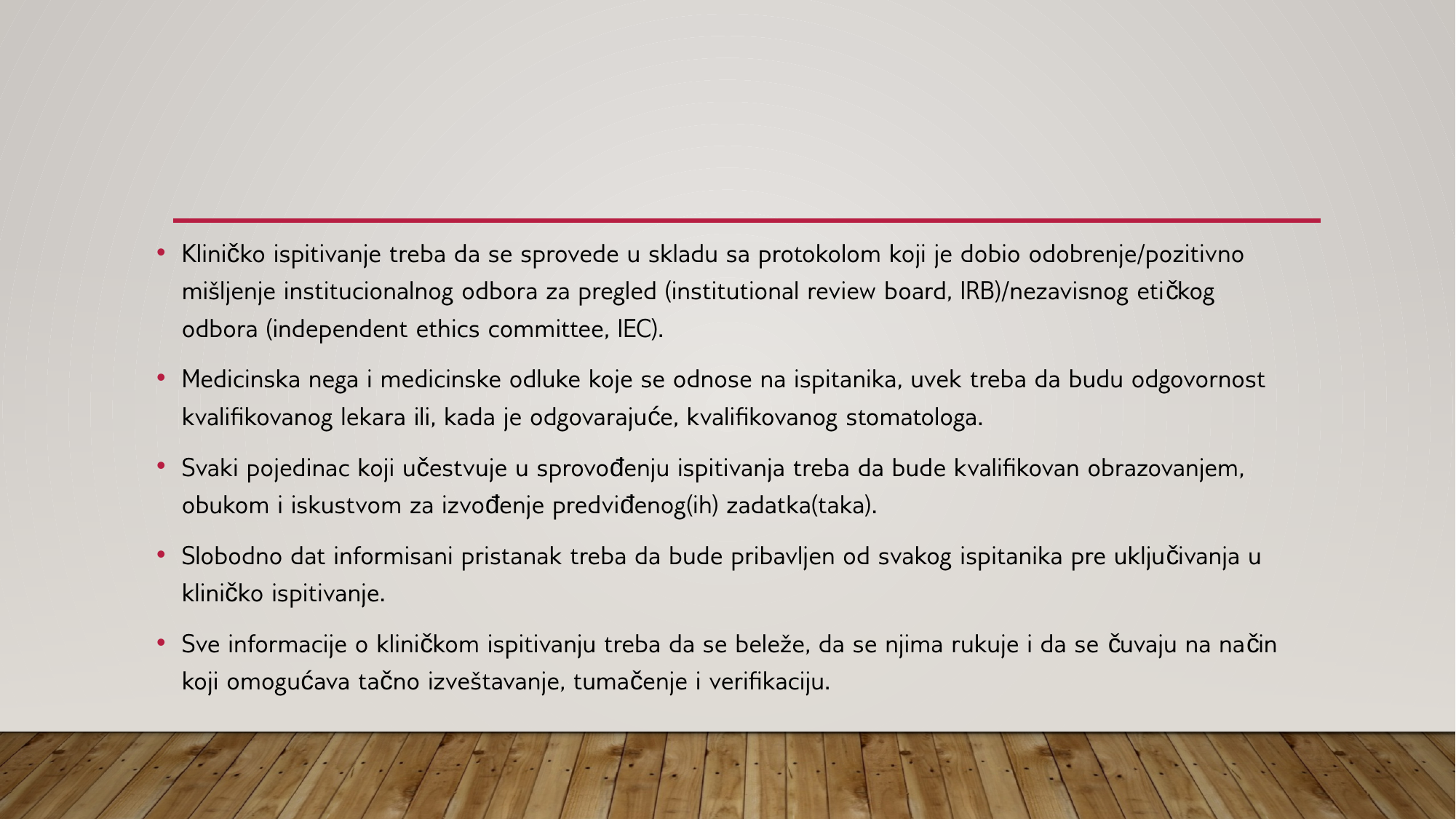

#
Kliničko ispitivanje treba da se sprovede u skladu sa protokolom koji je dobio odobrenje/pozitivno mišljenje institucionalnog odbora za pregled (institutional review board, IRB)/nezavisnog etičkog odbora (independent ethics committee, IEC).
Medicinska nega i medicinske odluke koje se odnose na ispitanika, uvek treba da budu odgovornost kvalifikovanog lekara ili, kada je odgovarajuće, kvalifikovanog stomatologa.
Svaki pojedinac koji učestvuje u sprovođenju ispitivanja treba da bude kvalifikovan obrazovanjem, obukom i iskustvom za izvođenje predviđenog(ih) zadatka(taka).
Slobodno dat informisani pristanak treba da bude pribavljen od svakog ispitanika pre uključivanja u kliničko ispitivanje.
Sve informacije o kliničkom ispitivanju treba da se beleže, da se njima rukuje i da se čuvaju na način koji omogućava tačno izveštavanje, tumačenje i verifikaciju.